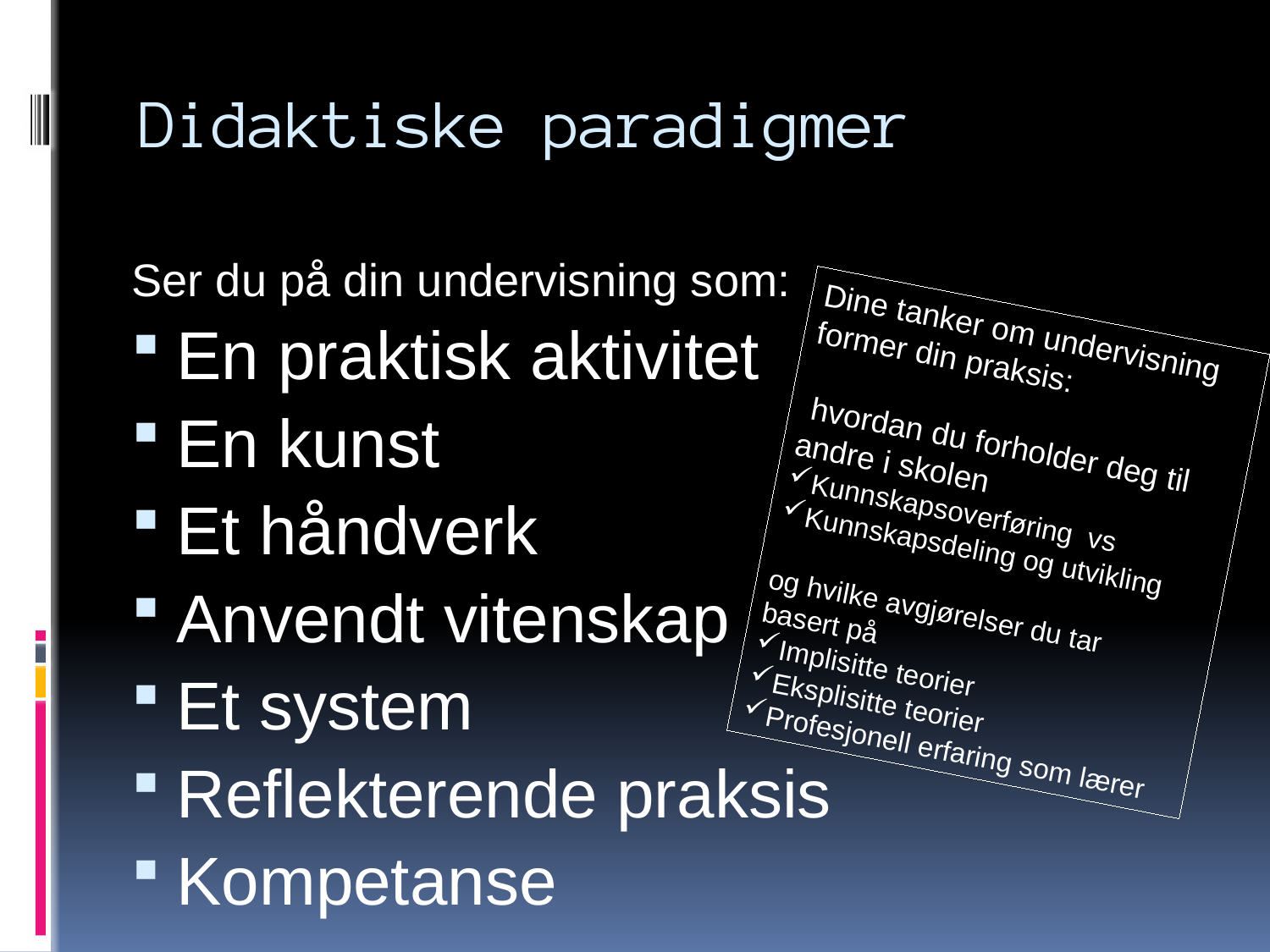

# Didaktiske paradigmer
Ser du på din undervisning som:
En praktisk aktivitet
En kunst
Et håndverk
Anvendt vitenskap
Et system
Reflekterende praksis
Kompetanse
Dine tanker om undervisning former din praksis:

 hvordan du forholder deg til andre i skolen
Kunnskapsoverføring  vs
Kunnskapsdeling og utvikling

og hvilke avgjørelser du tar
basert på
Implisitte teorier
Eksplisitte teorier
Profesjonell erfaring som lærer